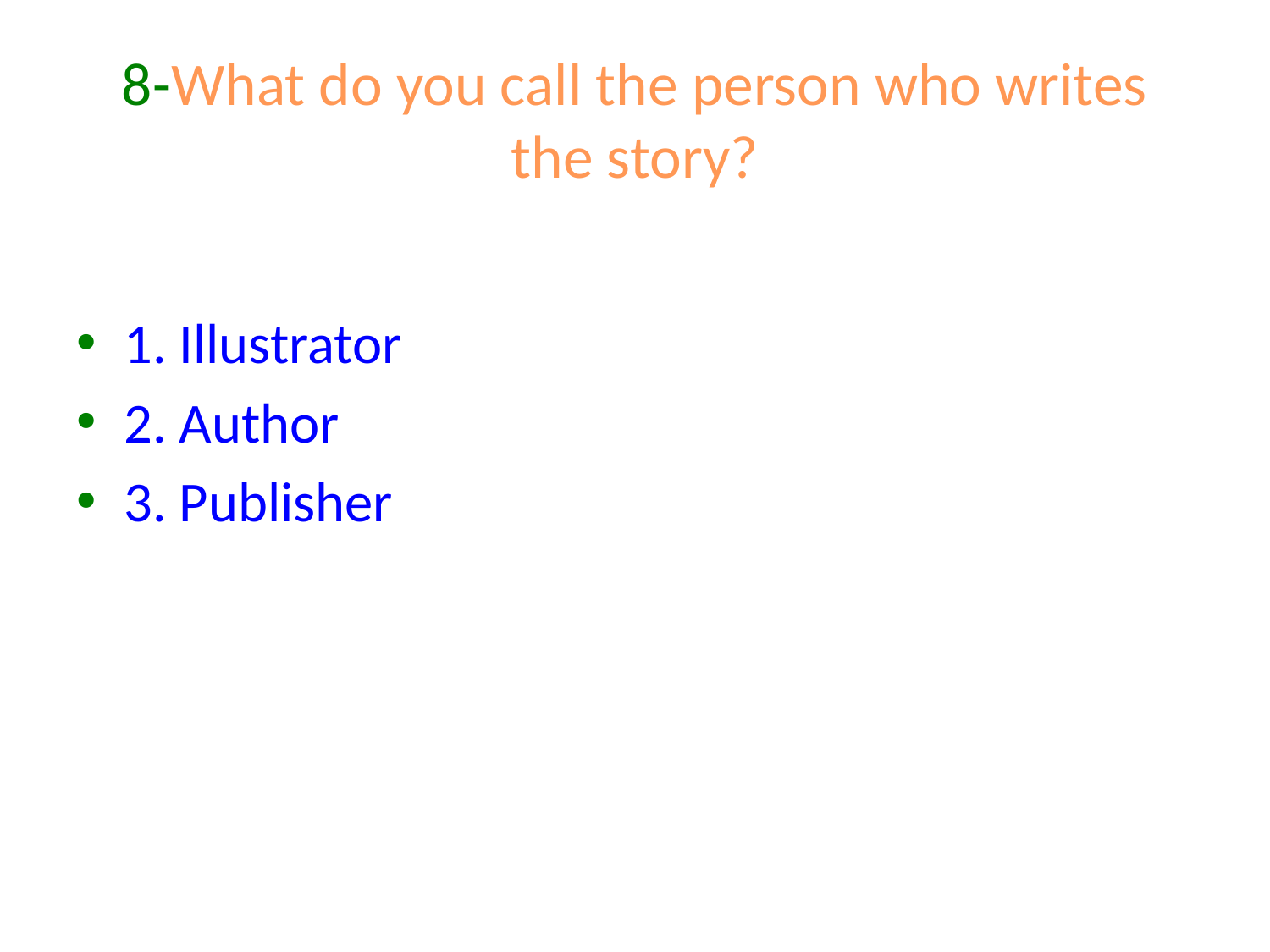

# 8-What do you call the person who writes the story?

1. Illustrator
2. Author
3. Publisher